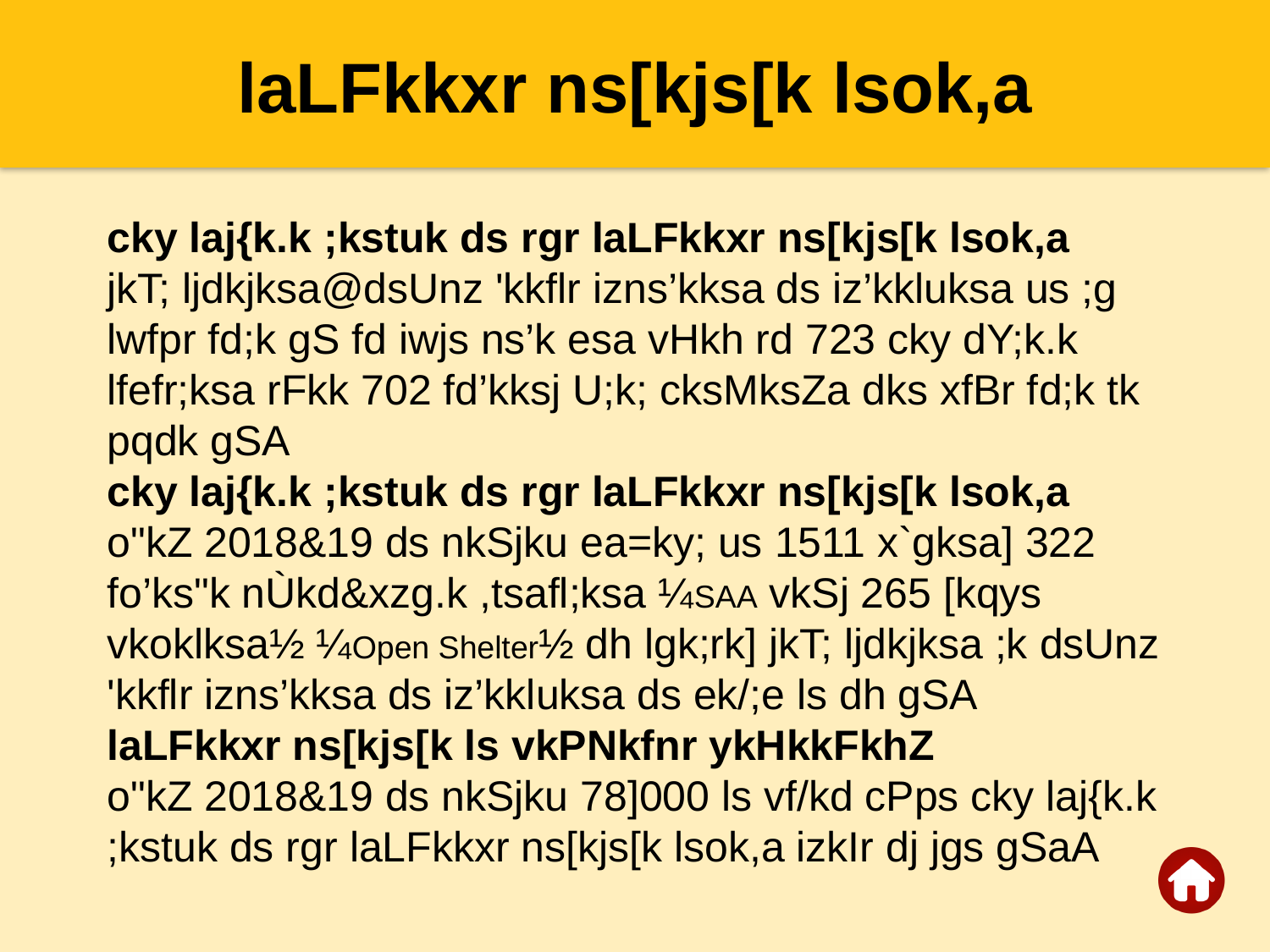

laLFkkxr ns[kjs[k lsok,a
cky laj{k.k ;kstuk ds rgr laLFkkxr ns[kjs[k lsok,a
jkT; ljdkjksa@dsUnz 'kkflr izns’kksa ds iz’kkluksa us ;g lwfpr fd;k gS fd iwjs ns’k esa vHkh rd 723 cky dY;k.k lfefr;ksa rFkk 702 fd’kksj U;k; cksMksZa dks xfBr fd;k tk pqdk gSA
cky laj{k.k ;kstuk ds rgr laLFkkxr ns[kjs[k lsok,a
o"kZ 2018&19 ds nkSjku ea=ky; us 1511 x`gksa] 322 fo’ks"k nÙkd&xzg.k ,tsafl;ksa ¼SAA vkSj 265 [kqys vkoklksa½ ¼Open Shelter½ dh lgk;rk] jkT; ljdkjksa ;k dsUnz 'kkflr izns’kksa ds iz’kkluksa ds ek/;e ls dh gSA
laLFkkxr ns[kjs[k ls vkPNkfnr ykHkkFkhZ
o"kZ 2018&19 ds nkSjku 78]000 ls vf/kd cPps cky laj{k.k ;kstuk ds rgr laLFkkxr ns[kjs[k lsok,a izkIr dj jgs gSaA